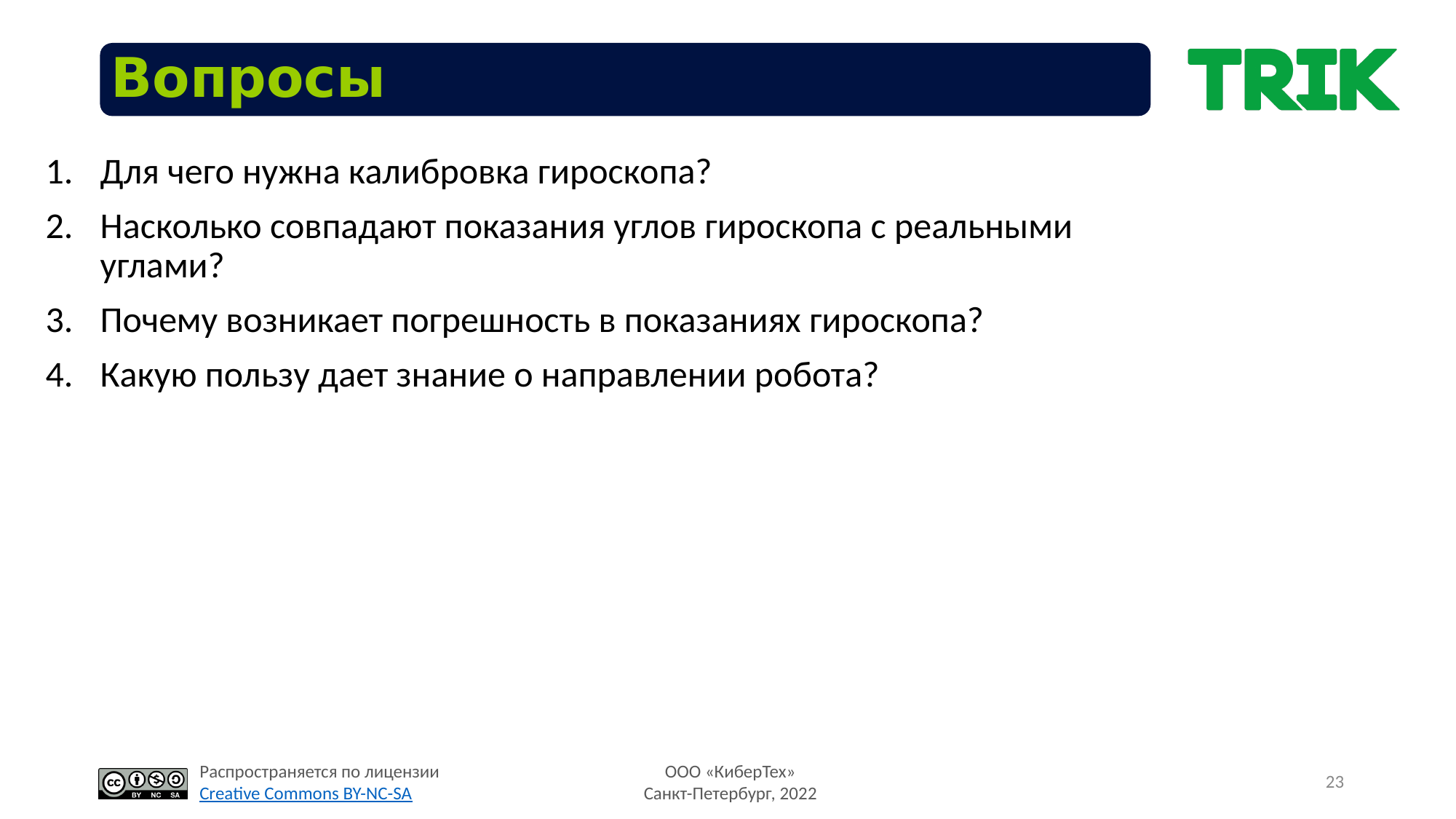

# Вопросы
Для чего нужна калибровка гироскопа?
Насколько совпадают показания углов гироскопа с реальными углами?
Почему возникает погрешность в показаниях гироскопа?
Какую пользу дает знание о направлении робота?

23